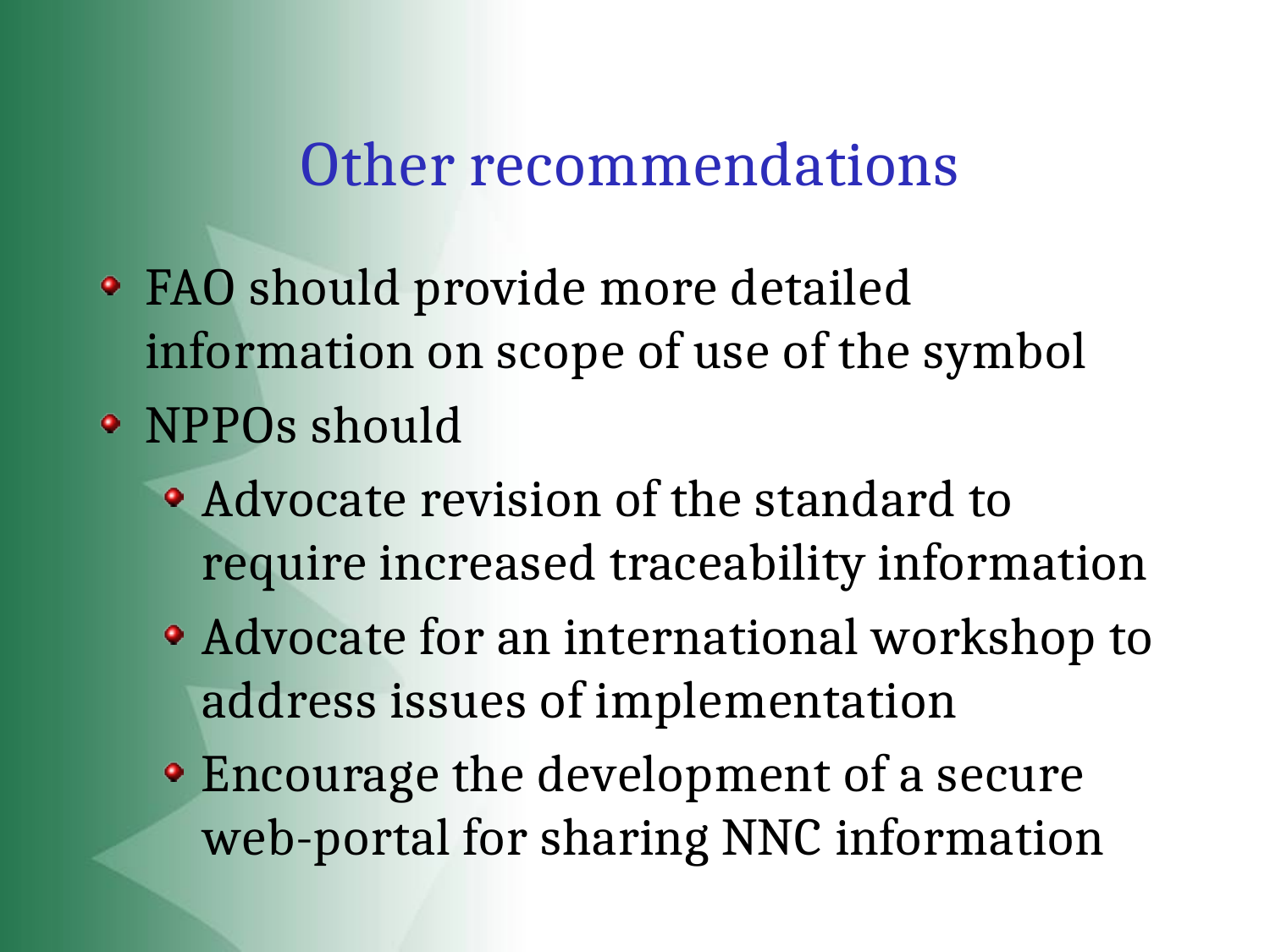

# Other recommendations
FAO should provide more detailed information on scope of use of the symbol
NPPOs should
Advocate revision of the standard to require increased traceability information
Advocate for an international workshop to address issues of implementation
Encourage the development of a secure web-portal for sharing NNC information